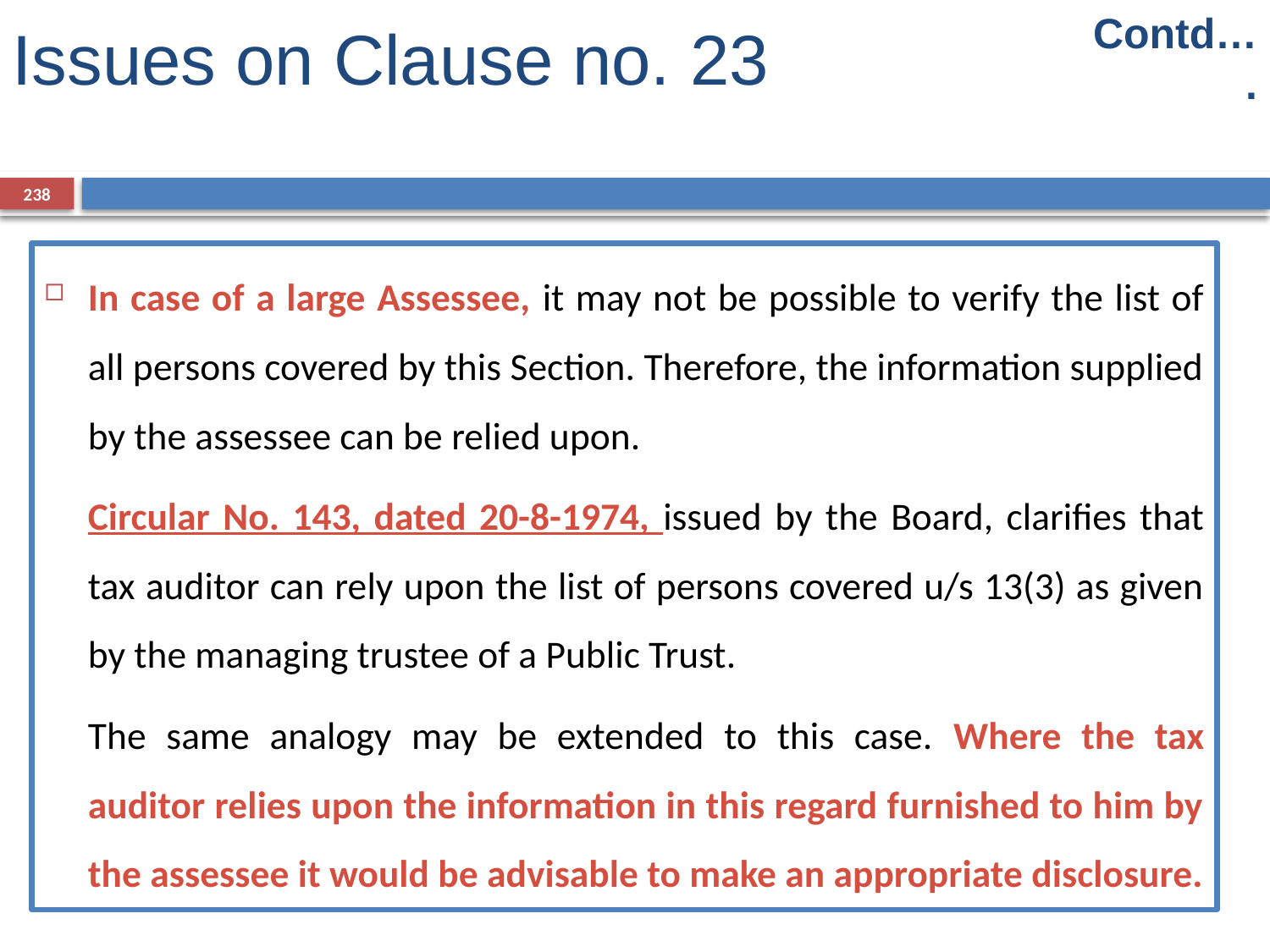

# Issues on Clause no. 23
Contd….
238
In case of a large Assessee, it may not be possible to verify the list of all persons covered by this Section. Therefore, the information supplied by the assessee can be relied upon.
		Circular No. 143, dated 20-8-1974, issued by the Board, clarifies that tax auditor can rely upon the list of persons covered u/s 13(3) as given by the managing trustee of a Public Trust.
	The same analogy may be extended to this case. Where the tax auditor relies upon the information in this regard furnished to him by the assessee it would be advisable to make an appropriate disclosure.